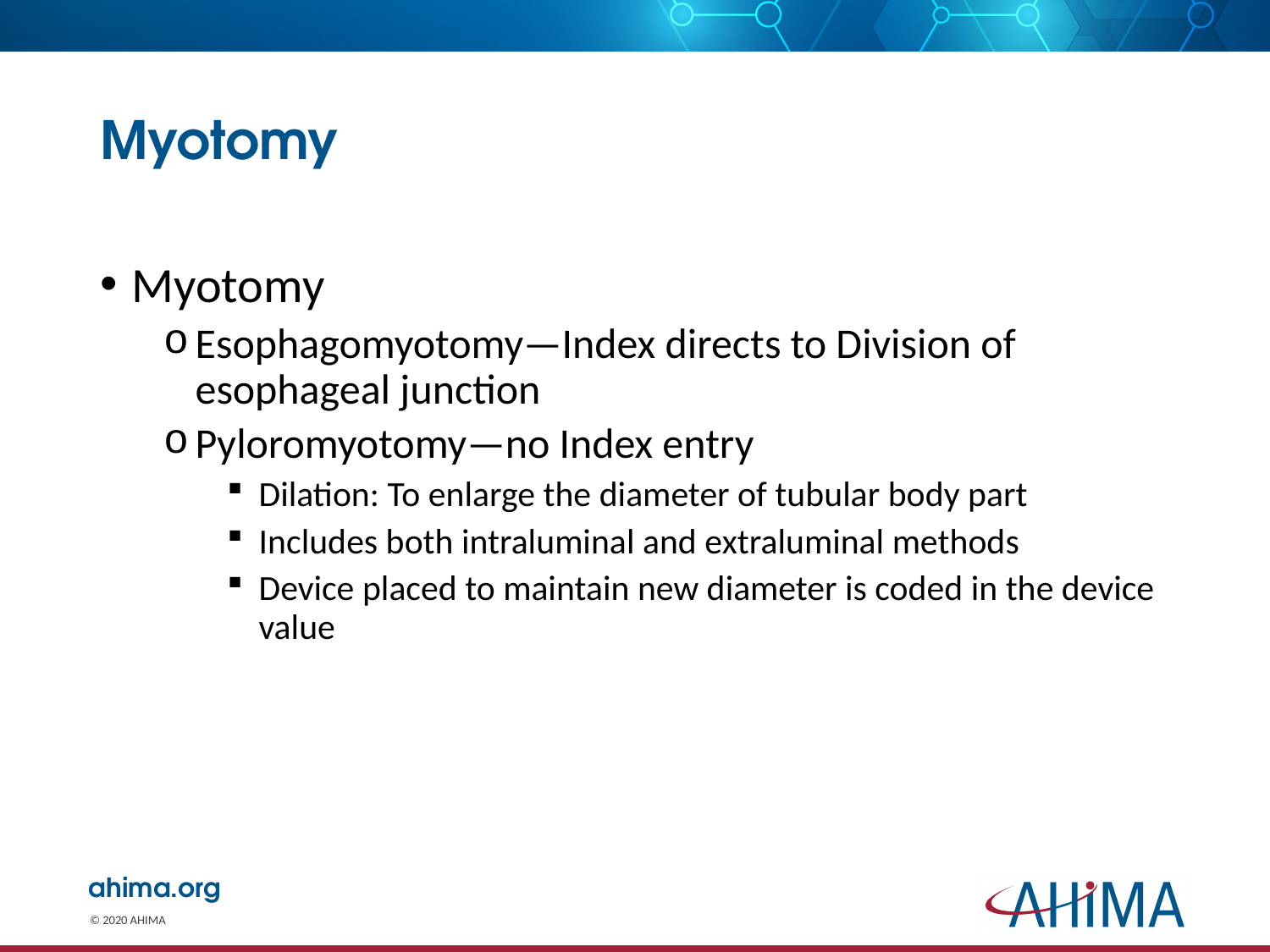

# Myotomy
Myotomy
Esophagomyotomy—Index directs to Division of esophageal junction
Pyloromyotomy—no Index entry
Dilation: To enlarge the diameter of tubular body part
Includes both intraluminal and extraluminal methods
Device placed to maintain new diameter is coded in the device value